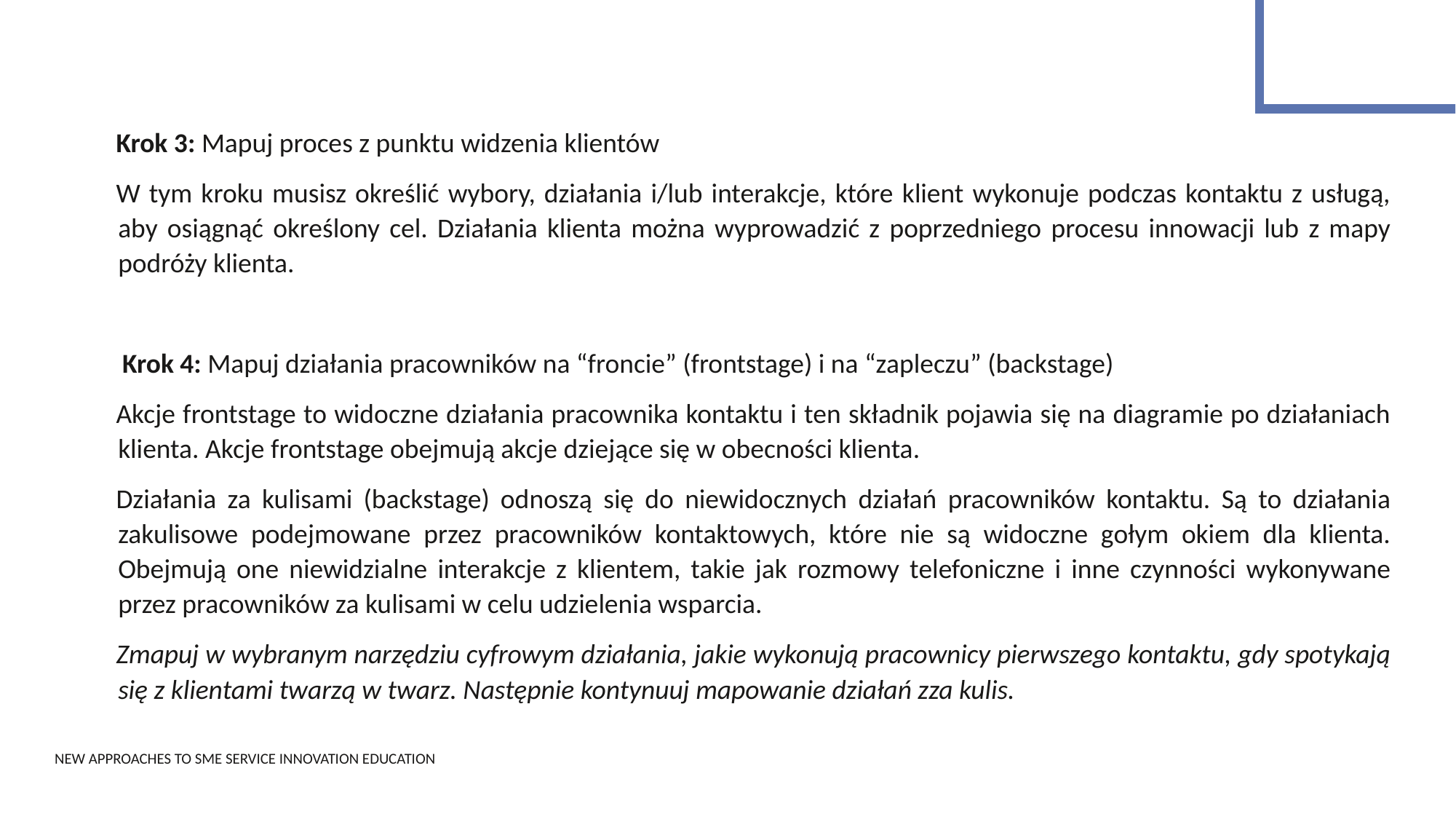

Krok 3: Mapuj proces z punktu widzenia klientów
W tym kroku musisz określić wybory, działania i/lub interakcje, które klient wykonuje podczas kontaktu z usługą, aby osiągnąć określony cel. Działania klienta można wyprowadzić z poprzedniego procesu innowacji lub z mapy podróży klienta.

 Krok 4: Mapuj działania pracowników na “froncie” (frontstage) i na “zapleczu” (backstage)
Akcje frontstage to widoczne działania pracownika kontaktu i ten składnik pojawia się na diagramie po działaniach klienta. Akcje frontstage obejmują akcje dziejące się w obecności klienta.
Działania za kulisami (backstage) odnoszą się do niewidocznych działań pracowników kontaktu. Są to działania zakulisowe podejmowane przez pracowników kontaktowych, które nie są widoczne gołym okiem dla klienta. Obejmują one niewidzialne interakcje z klientem, takie jak rozmowy telefoniczne i inne czynności wykonywane przez pracowników za kulisami w celu udzielenia wsparcia.
Zmapuj w wybranym narzędziu cyfrowym działania, jakie wykonują pracownicy pierwszego kontaktu, gdy spotykają się z klientami twarzą w twarz. Następnie kontynuuj mapowanie działań zza kulis.